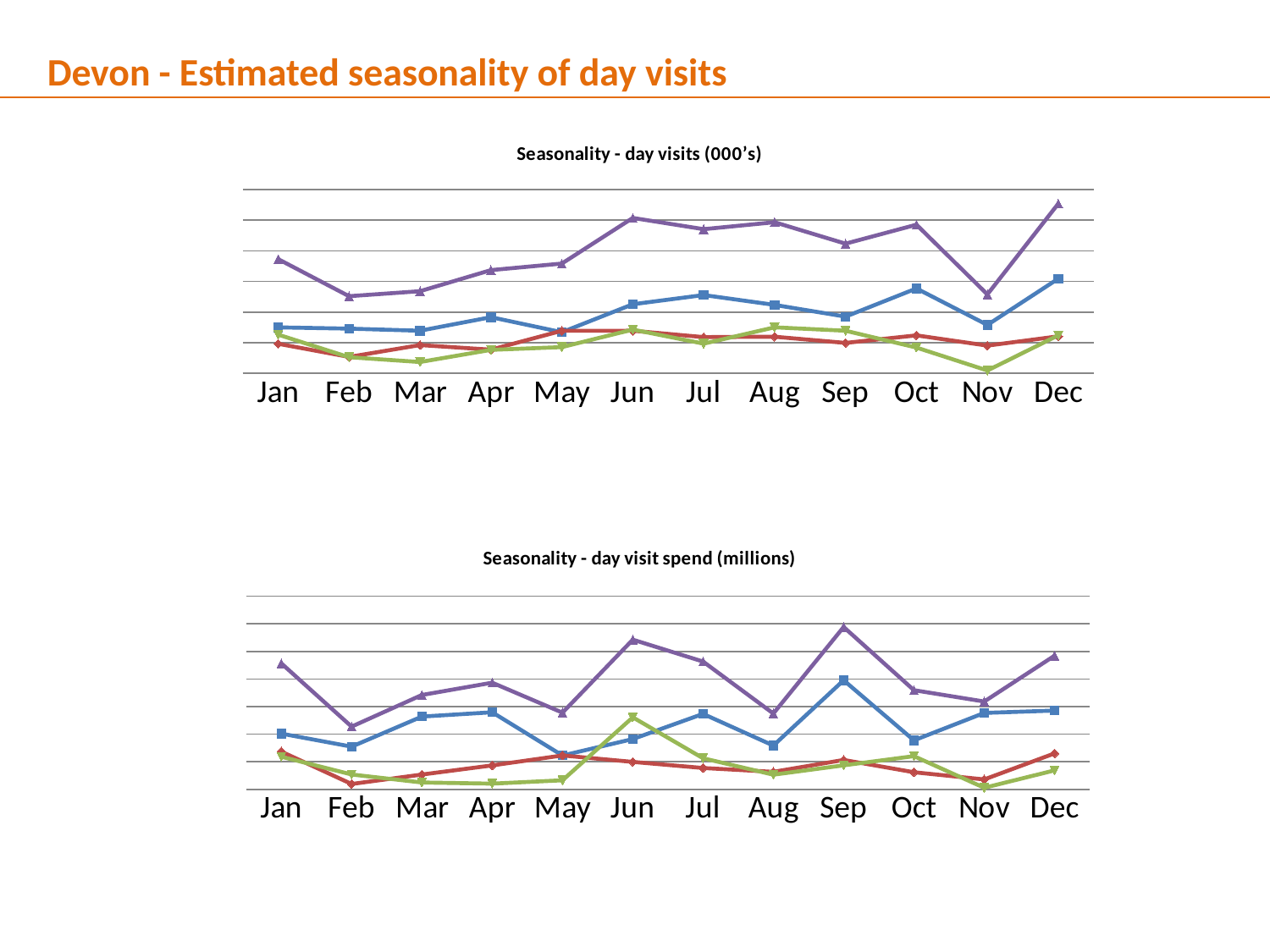

Devon - Estimated seasonality of day visits

### Chart: Seasonality - day visits (000’s)

| Category | Urban(000's) | Rural (000's) | Coastal (000's) | Total (000's) |
|---|---|---|---|---|
| Jan | 750.4757611586051 | 482.77951415953544 | 632.2769068613698 | 1865.5321821795103 |
| Feb | 729.6056747964204 | 267.7330887600234 | 263.1726150330503 | 1260.5113785894941 |
| Mar | 695.6249883532604 | 461.3348230450993 | 184.40420926635338 | 1341.364020664713 |
| Apr | 916.3957259461963 | 386.50050143222705 | 383.3874394215454 | 1686.2836667999688 |
| May | 670.73680584236 | 694.784109164994 | 427.6021207286427 | 1793.1230357359966 |
| Jun | 1128.4880272319833 | 695.1723373129234 | 714.2650906481701 | 2537.9254551930767 |
| Jul | 1278.8909329922762 | 590.9381884972574 | 484.1196071329972 | 2353.9487286225312 |
| Aug | 1118.3983827828354 | 597.7269618260972 | 751.2474534833573 | 2467.37279809229 |
| Sep | 925.9875269592116 | 496.3359647336935 | 695.2395595751566 | 2117.563051268062 |
| Oct | 1386.9177826234893 | 619.9700925090606 | 420.62126933493414 | 2427.509144467484 |
| Nov | 790.582955653335 | 452.5249681571802 | 46.40930547710755 | 1289.517229287623 |
| Dec | 1546.8954356600261 | 604.1994504019087 | 620.254423037317 | 2771.349309099252 |

### Chart: Seasonality - day visit spend (millions)

| Category | Urban (mn) | Rural (mn) | Coastal (mn) | Total (mn) |
|---|---|---|---|---|
| Jan | 40.37555653173868 | 27.353728163421355 | 23.65920624126954 | 91.38849093642958 |
| Feb | 30.93739283344836 | 3.8457839497042965 | 10.730755286908336 | 45.51393207006099 |
| Mar | 52.79520010145501 | 10.713964574603665 | 4.92988197354707 | 68.43904664960576 |
| Apr | 55.89035173866463 | 17.34711273300138 | 4.110147674045662 | 77.34761214571168 |
| May | 24.519547751778635 | 24.566328379637778 | 6.5281650384349215 | 55.61404116985133 |
| Jun | 36.43066108638468 | 19.885283446024705 | 52.228415631794405 | 108.5443601642038 |
| Jul | 54.72480556938213 | 15.44537710236049 | 22.520986147254433 | 92.69116881899706 |
| Aug | 31.719203500175745 | 12.679133776108236 | 10.601804100851204 | 55.000141377135186 |
| Sep | 79.08547644970292 | 21.274078744355858 | 17.380801794195552 | 117.74035698825432 |
| Oct | 35.48759880981498 | 12.384805866119388 | 24.048291773083854 | 71.92069644901822 |
| Nov | 55.43348605936684 | 7.1425764598706625 | 1.1216179471222696 | 63.69768046635977 |
| Dec | 57.14771956808744 | 26.043826804792175 | 13.723926391492725 | 96.91547276437234 |
6